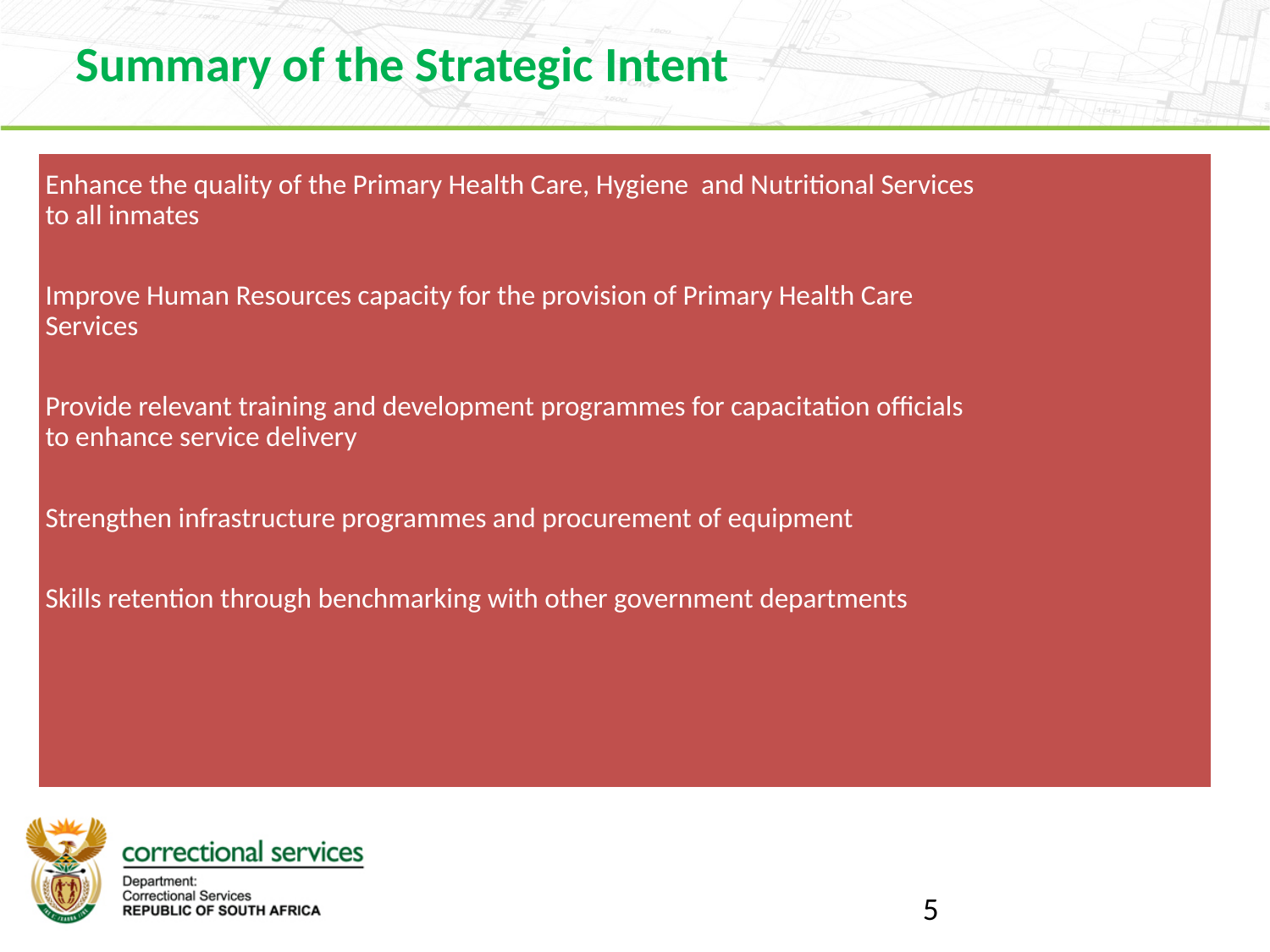

Summary of the Strategic Intent
5 Year Plan
Enhance the quality of the Primary Health Care, Hygiene  and Nutritional Services to all inmates

Improve Human Resources capacity for the provision of Primary Health Care Services

Provide relevant training and development programmes for capacitation officials to enhance service delivery

Strengthen infrastructure programmes and procurement of equipment

Skills retention through benchmarking with other government departments

5